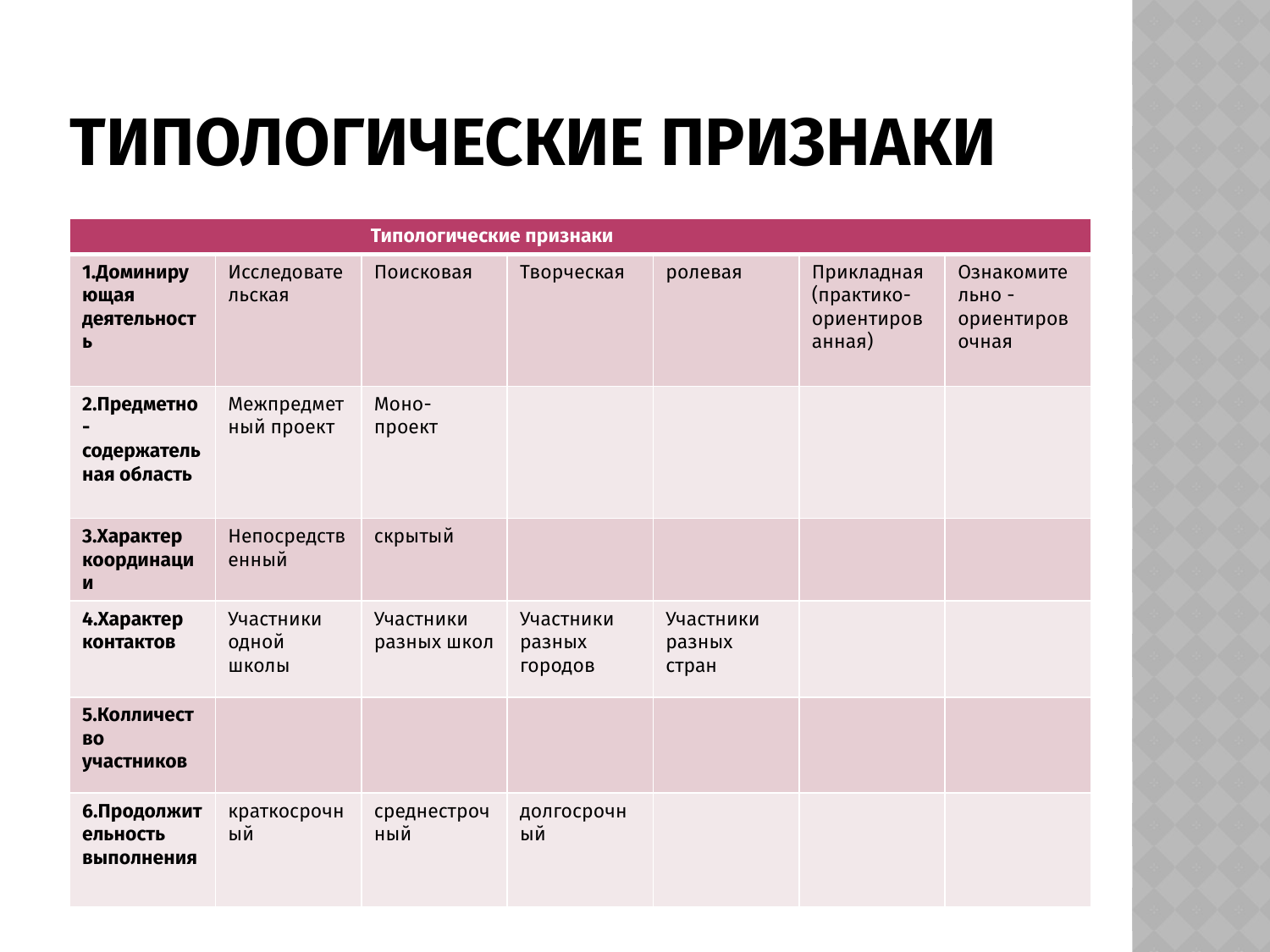

# Типологические признаки
| Типологические признаки |  |  |  |  |  |  |
| --- | --- | --- | --- | --- | --- | --- |
| 1.Доминирующая деятельность | Исследовательская | Поисковая | Творческая | ролевая | Прикладная (практико-ориентированная) | Ознакомительно -ориентировочная |
| 2.Предметно-содержательная область | Межпредметный проект | Моно-проект |  |  |  |  |
| 3.Характер координации | Непосредственный | скрытый |  |  |  |  |
| 4.Характер контактов | Участники одной школы | Участники разных школ | Участники разных городов | Участники разных стран |  |  |
| 5.Колличество участников |  |  |  |  |  |  |
| 6.Продолжительность выполнения | краткосрочный | среднестрочный | долгосрочный |  |  |  |